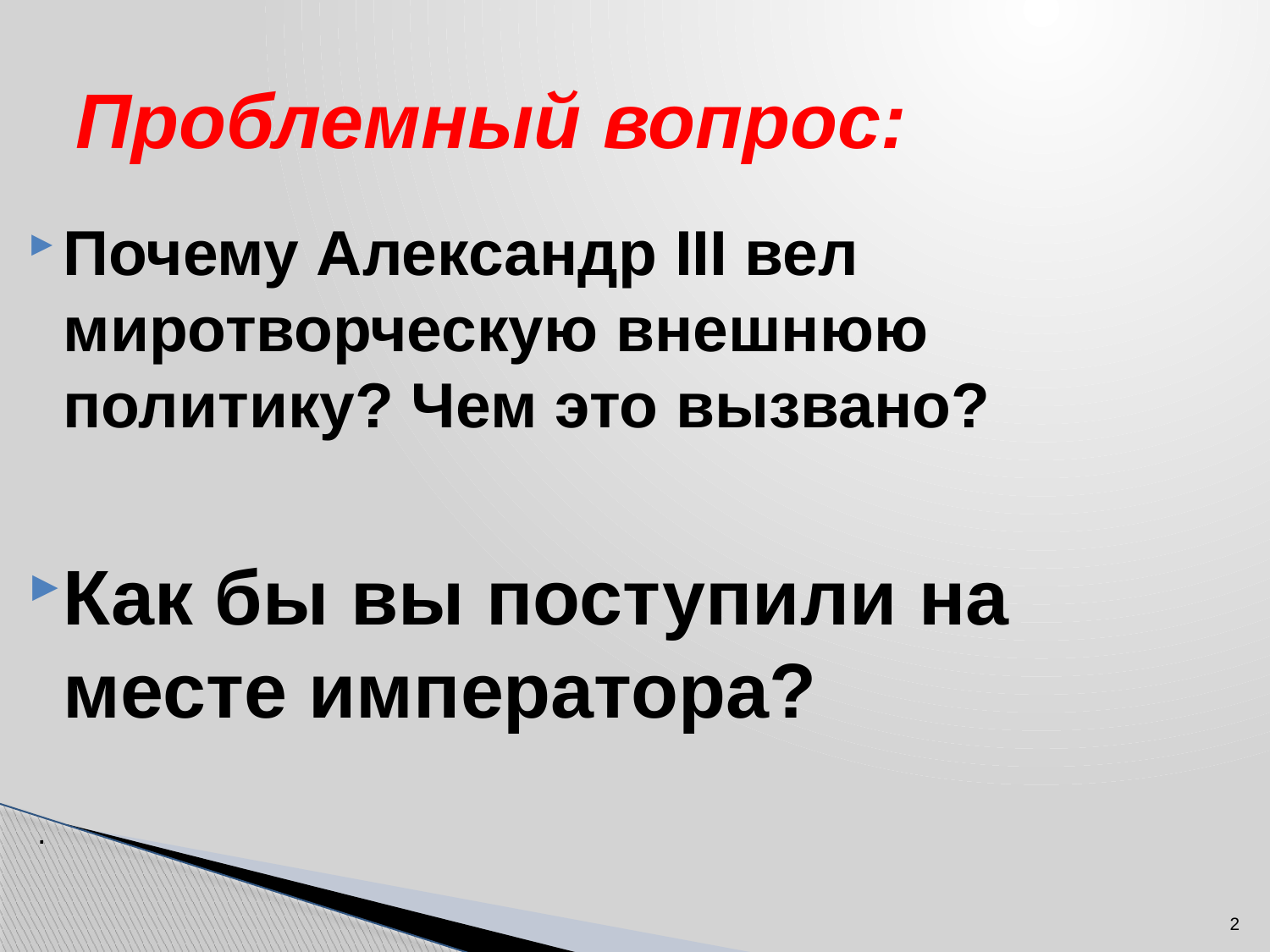

# Проблемный вопрос:
Почему Александр III вел миротворческую внешнюю политику? Чем это вызвано?

Как бы вы поступили на месте императора?
.
2